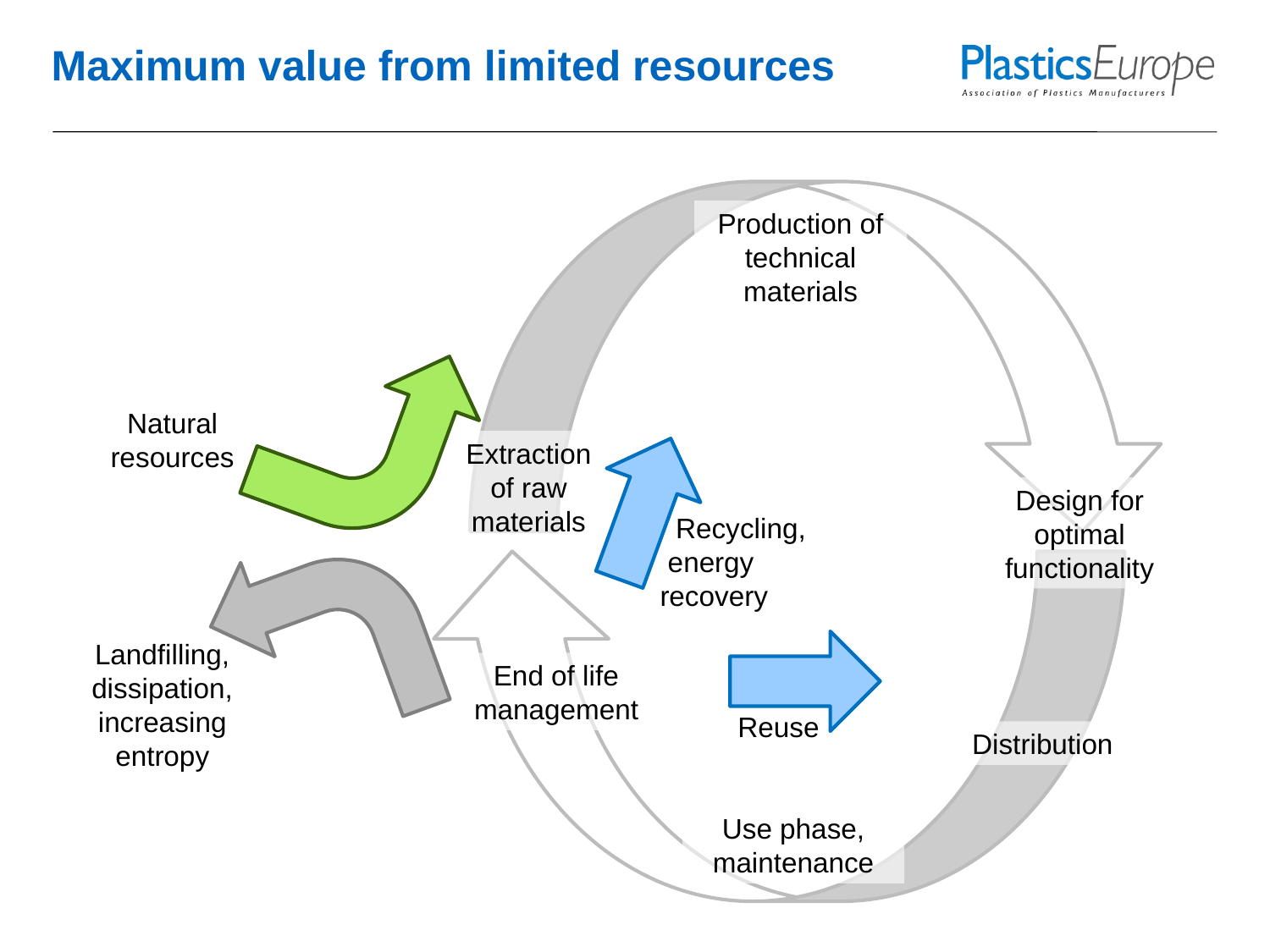

# Maximum value from limited resources
Production of technical
materials

Natural resources
Extraction
of raw
materials

Design for optimal functionality
  Recycling,
 energy
recovery

Landfilling, dissipation, increasing entropy
End of life
management
Reuse
Distribution
Use phase, maintenance